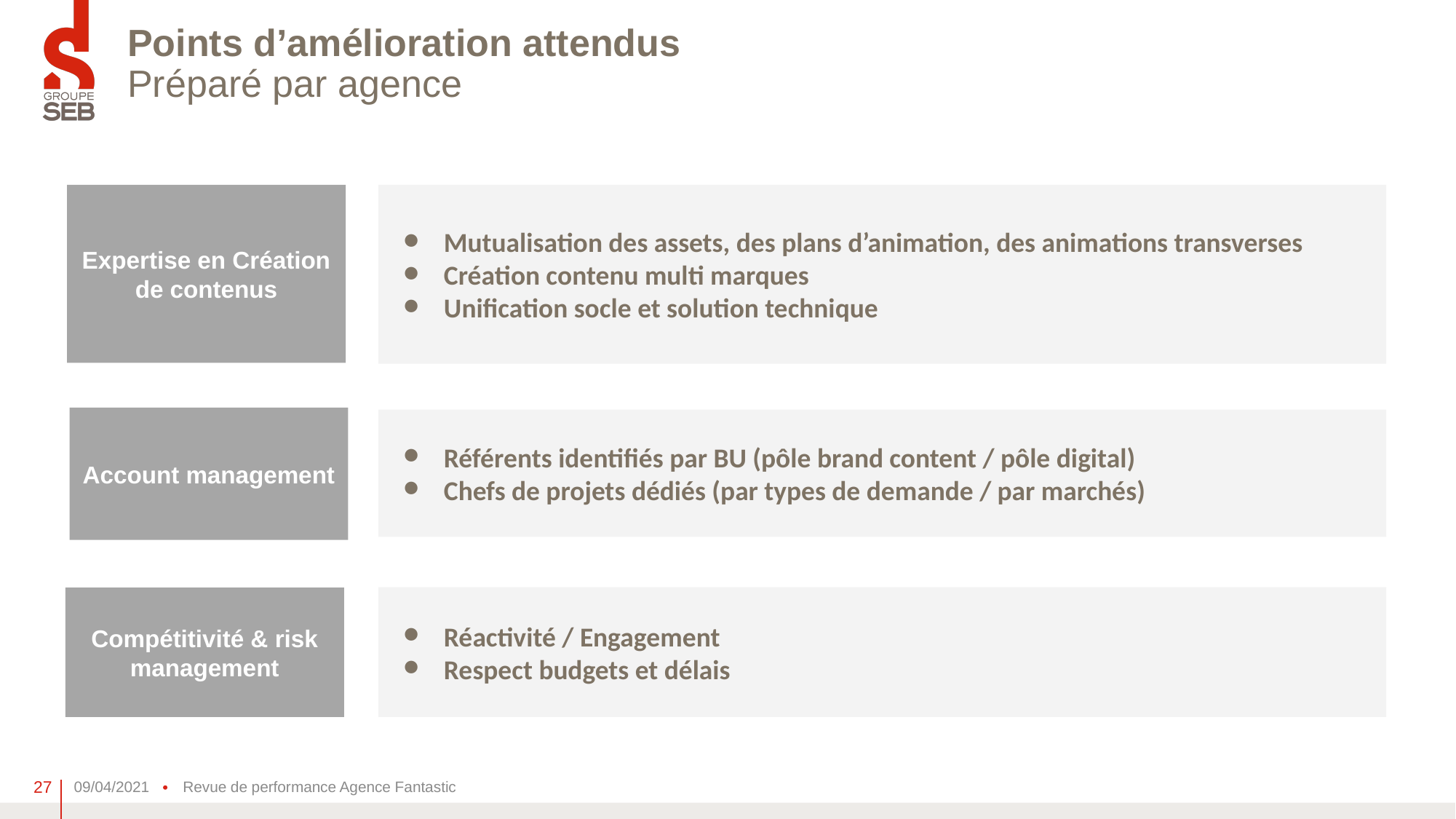

# Points d’amélioration attendus Préparé par agence
Mutualisation des assets, des plans d’animation, des animations transverses
Création contenu multi marques
Unification socle et solution technique
Expertise en Création de contenus
Account management
Compétitivité & risk management
Référents identifiés par BU (pôle brand content / pôle digital)
Chefs de projets dédiés (par types de demande / par marchés)
Réactivité / Engagement
Respect budgets et délais
27
09/04/2021
Revue de performance Agence Fantastic